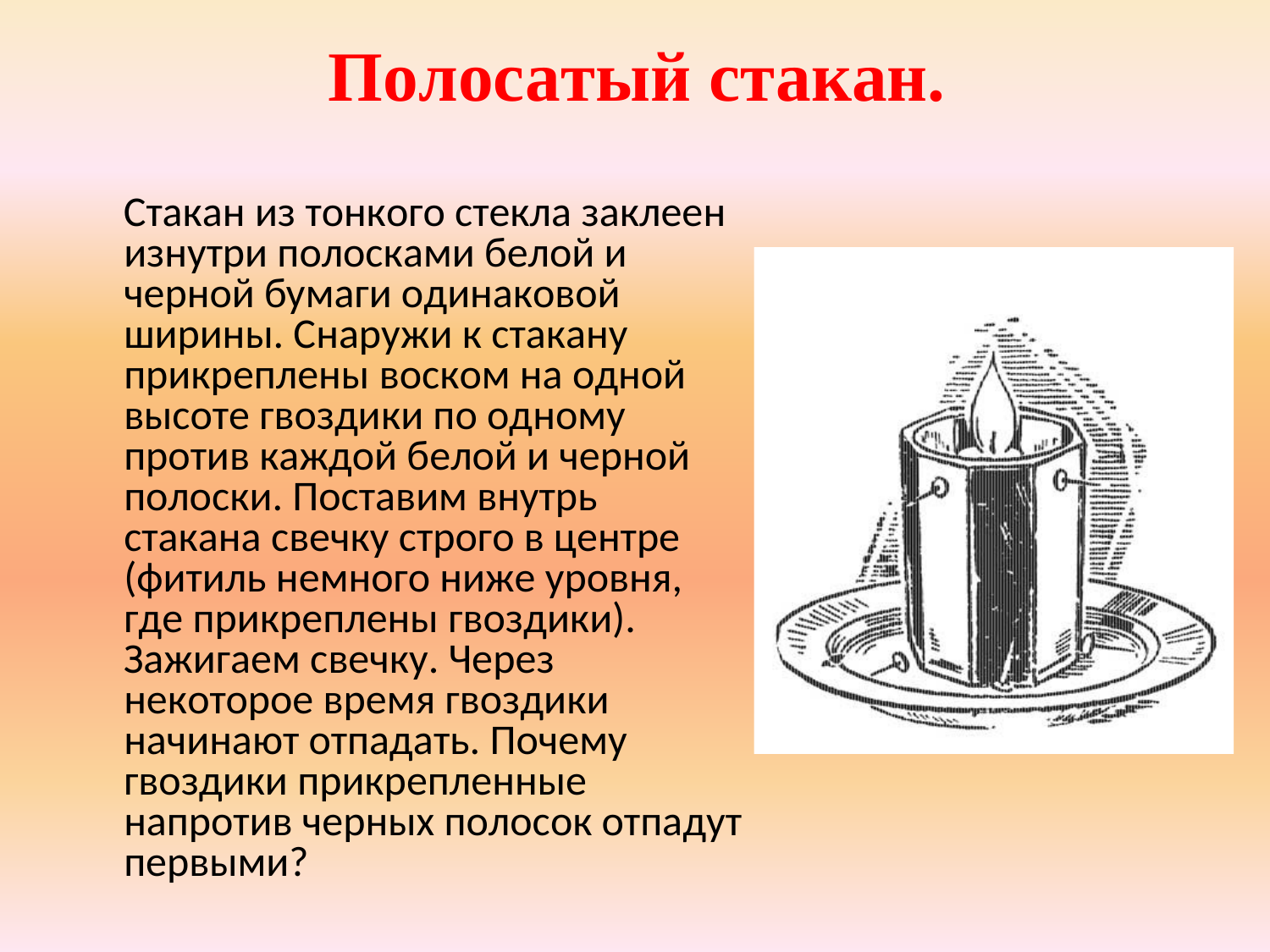

# Полосатый стакан.
Стакан из тонкого стекла заклеен изнутри полосками белой и черной бумаги одинаковой ширины. Снаружи к стакану прикреплены воском на одной высоте гвоздики по одному против каждой белой и черной полоски. Поставим внутрь стакана свечку строго в центре (фитиль немного ниже уровня, где прикреплены гвоздики).
Зажигаем свечку. Через некоторое время гвоздики начинают отпадать. Почему гвоздики прикрепленные напротив черных полосок отпадут первыми?